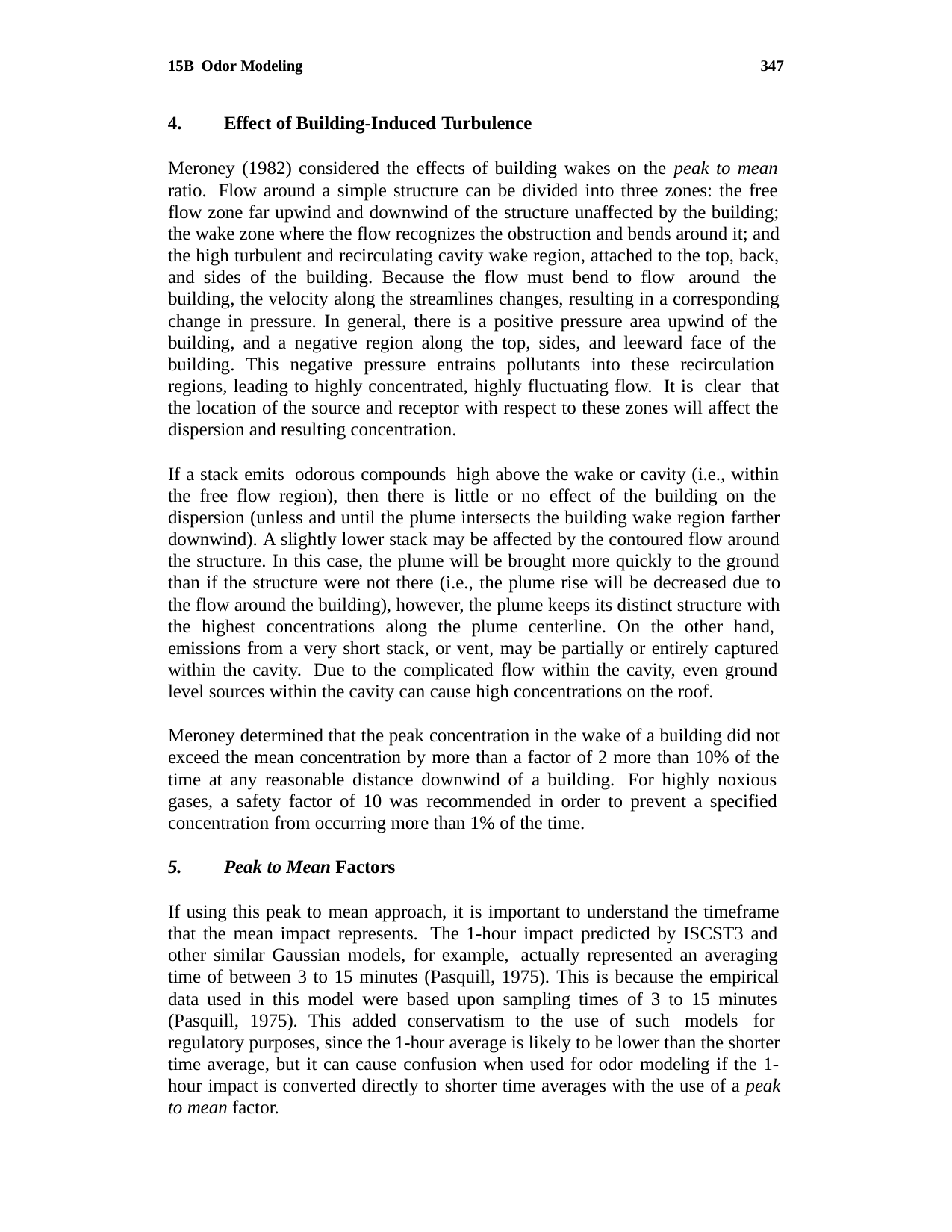

15B Odor Modeling
347
Effect of Building-Induced Turbulence

Meroney (1982) considered the effects of building wakes on the peak to mean  ratio. Flow around a simple structure can be divided into three zones: the free  flow zone far upwind and downwind of the structure unaffected by the building;  the wake zone where the flow recognizes the obstruction and bends around it; and  the high turbulent and recirculating cavity wake region, attached to the top, back,  and sides of the building. Because the flow must bend to flow around the  building, the velocity along the streamlines changes, resulting in a corresponding  change in pressure. In general, there is a positive pressure area upwind of the  building, and a negative region along the top, sides, and leeward face of the  building. This negative pressure entrains pollutants into these recirculation  regions, leading to highly concentrated, highly fluctuating flow. It is clear that  the location of the source and receptor with respect to these zones will affect the  dispersion and resulting concentration.

If a stack emits odorous compounds high above the wake or cavity (i.e., within  the free flow region), then there is little or no effect of the building on the  dispersion (unless and until the plume intersects the building wake region farther  downwind). A slightly lower stack may be affected by the contoured flow around  the structure. In this case, the plume will be brought more quickly to the ground  than if the structure were not there (i.e., the plume rise will be decreased due to  the flow around the building), however, the plume keeps its distinct structure with  the highest concentrations along the plume centerline. On the other hand,  emissions from a very short stack, or vent, may be partially or entirely captured  within the cavity. Due to the complicated flow within the cavity, even ground  level sources within the cavity can cause high concentrations on the roof.

Meroney determined that the peak concentration in the wake of a building did not  exceed the mean concentration by more than a factor of 2 more than 10% of the  time at any reasonable distance downwind of a building. For highly noxious  gases, a safety factor of 10 was recommended in order to prevent a specified  concentration from occurring more than 1% of the time.

Peak to Mean Factors

If using this peak to mean approach, it is important to understand the timeframe  that the mean impact represents. The 1-hour impact predicted by ISCST3 and  other similar Gaussian models, for example, actually represented an averaging  time of between 3 to 15 minutes (Pasquill, 1975). This is because the empirical  data used in this model were based upon sampling times of 3 to 15 minutes  (Pasquill, 1975). This added conservatism to the use of such models for  regulatory purposes, since the 1-hour average is likely to be lower than the shorter  time average, but it can cause confusion when used for odor modeling if the 1-  hour impact is converted directly to shorter time averages with the use of a peak  to mean factor.